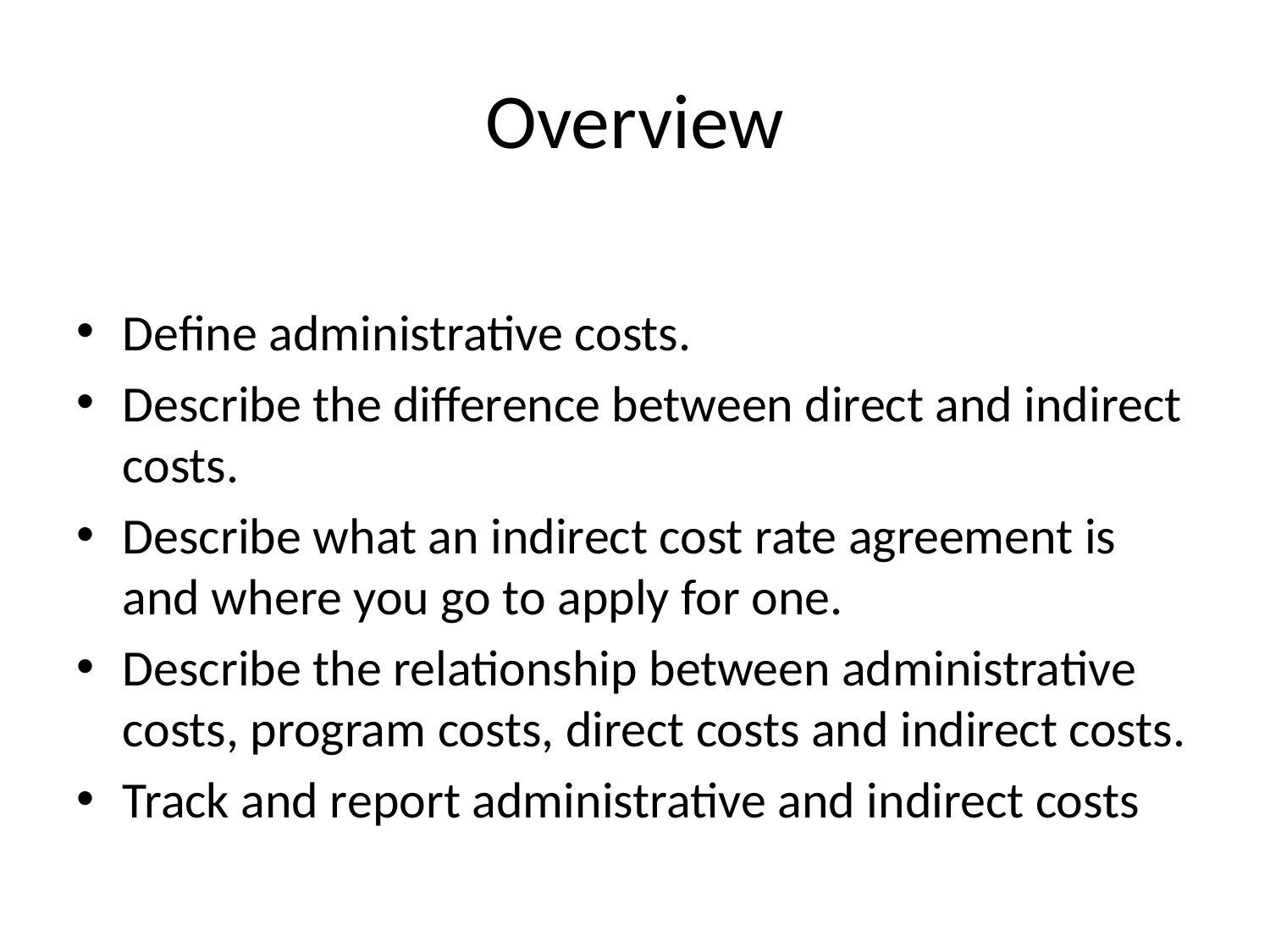

# Overview

Define administrative costs.
Describe the difference between direct and indirect costs.
Describe what an indirect cost rate agreement is and where you go to apply for one.
Describe the relationship between administrative costs, program costs, direct costs and indirect costs.
Track and report administrative and indirect costs